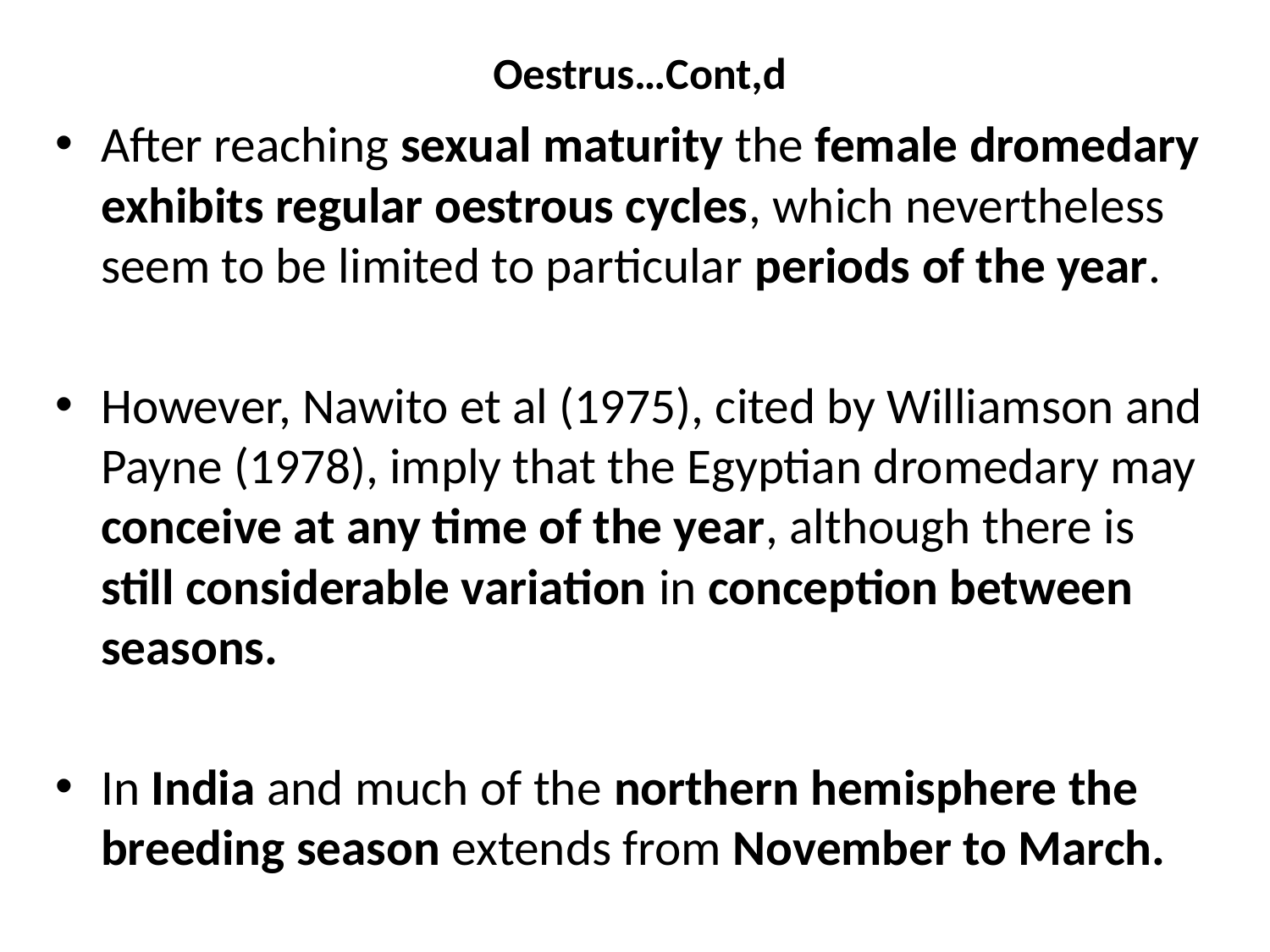

# Oestrus…Cont,d
After reaching sexual maturity the female dromedary exhibits regular oestrous cycles, which nevertheless seem to be limited to particular periods of the year.

However, Nawito et al (1975), cited by Williamson and Payne (1978), imply that the Egyptian dromedary may conceive at any time of the year, although there is still considerable variation in conception between seasons.

In India and much of the northern hemisphere the breeding season extends from November to March.